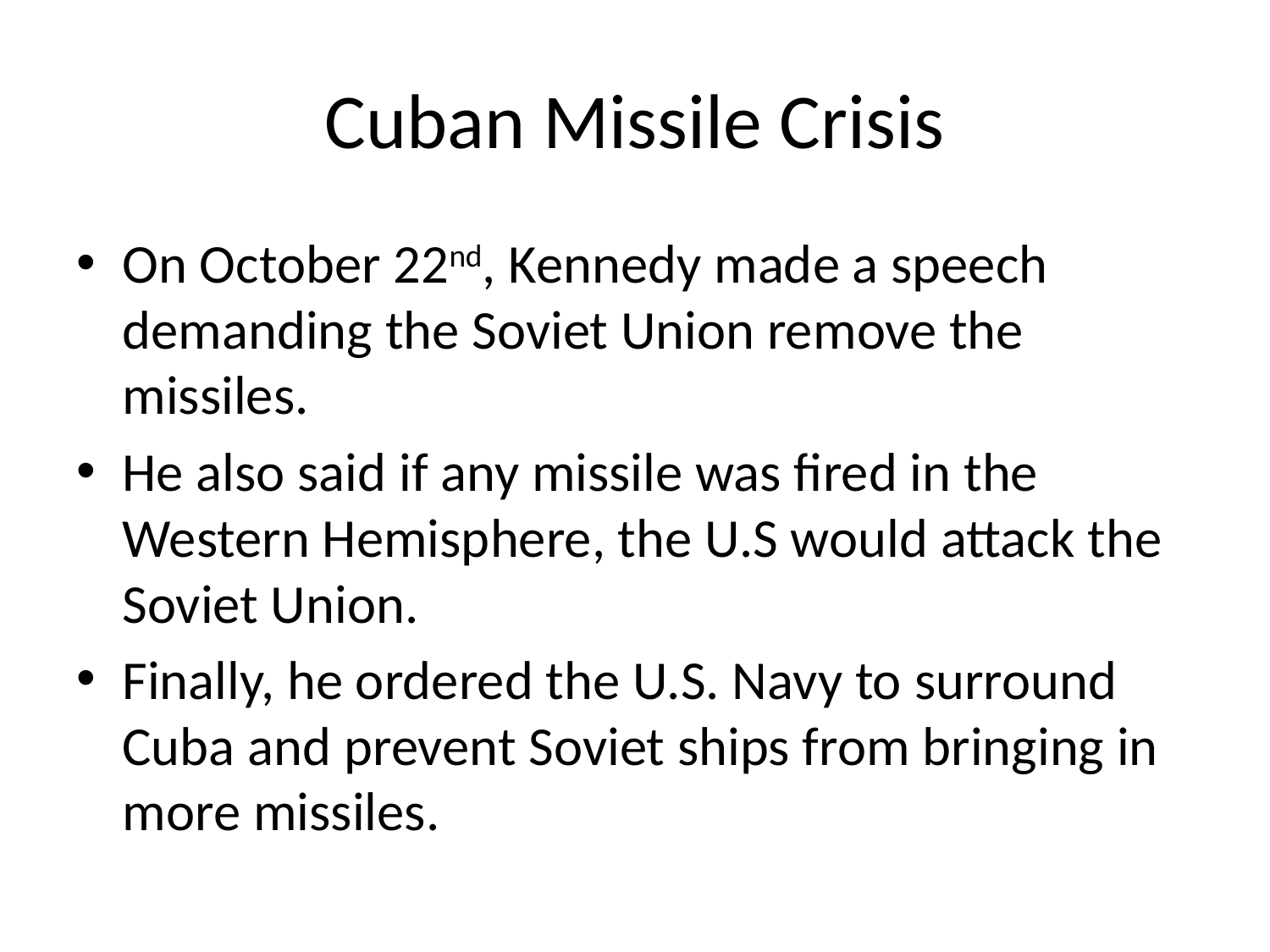

# Cuban Missile Crisis
On October 22nd, Kennedy made a speech demanding the Soviet Union remove the missiles.
He also said if any missile was fired in the Western Hemisphere, the U.S would attack the Soviet Union.
Finally, he ordered the U.S. Navy to surround Cuba and prevent Soviet ships from bringing in more missiles.